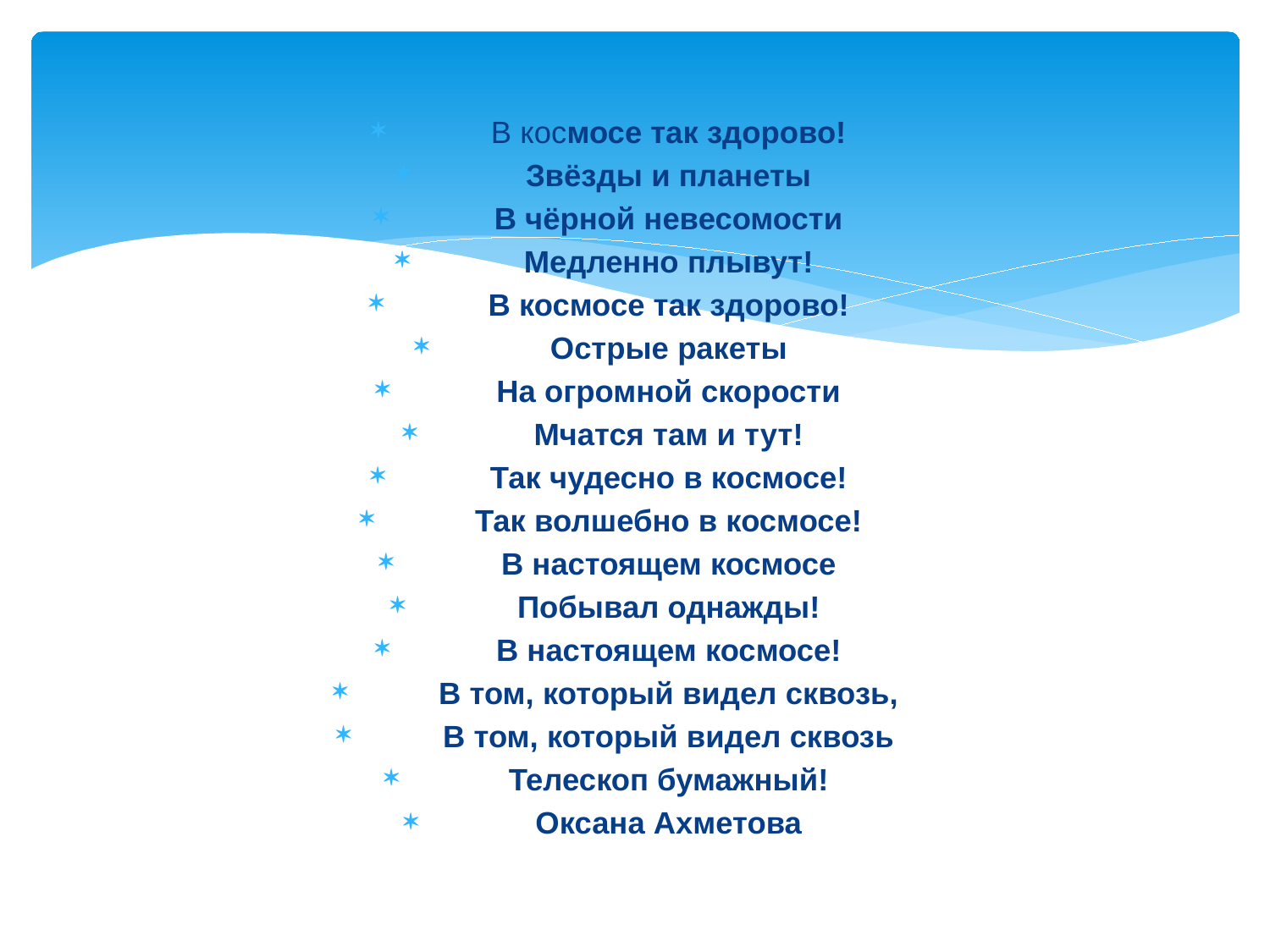

#
В космосе так здорово!
Звёзды и планеты
В чёрной невесомости
Медленно плывут!
В космосе так здорово!
Острые ракеты
На огромной скорости
Мчатся там и тут!
Так чудесно в космосе!
Так волшебно в космосе!
В настоящем космосе
Побывал однажды!
В настоящем космосе!
В том, который видел сквозь,
В том, который видел сквозь
Телескоп бумажный!
Оксана Ахметова